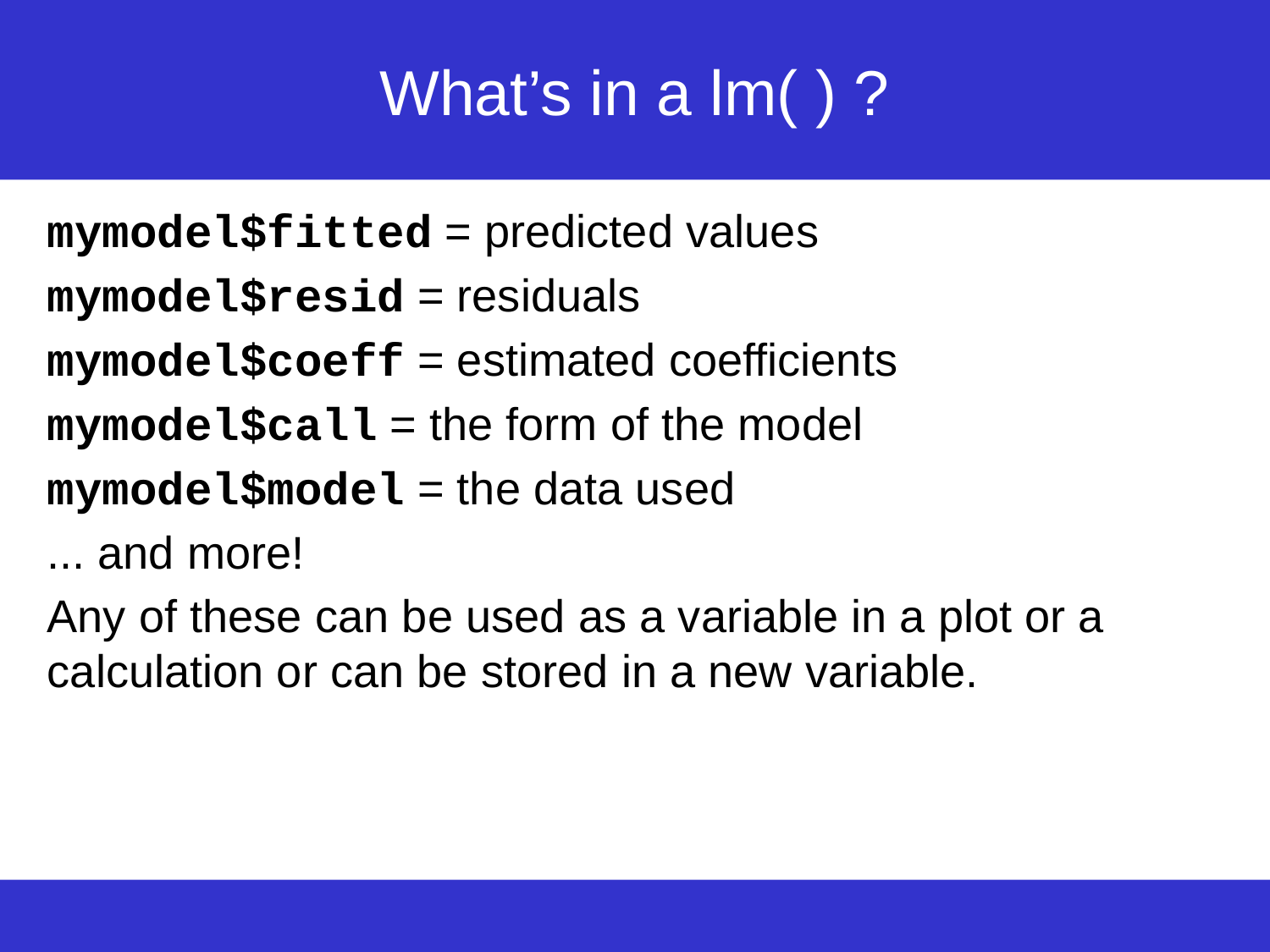

# What’s in a lm( ) ?
mymodel$fitted = predicted values
mymodel$resid = residuals
mymodel$coeff = estimated coefficients
mymodel$call = the form of the model
mymodel$model = the data used
... and more!
Any of these can be used as a variable in a plot or a calculation or can be stored in a new variable.